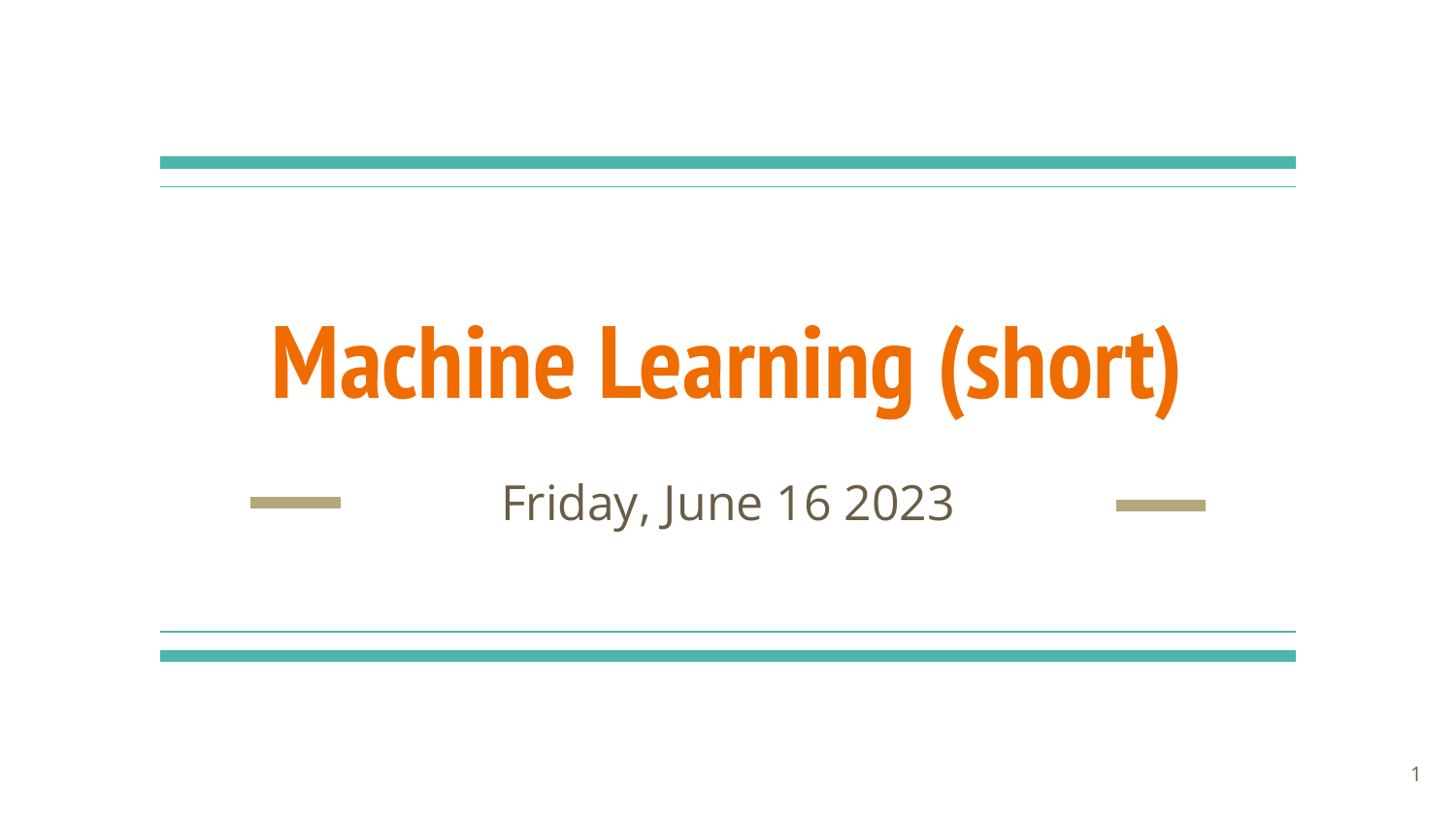

# Machine Learning (short)
Friday, June 16 2023
1